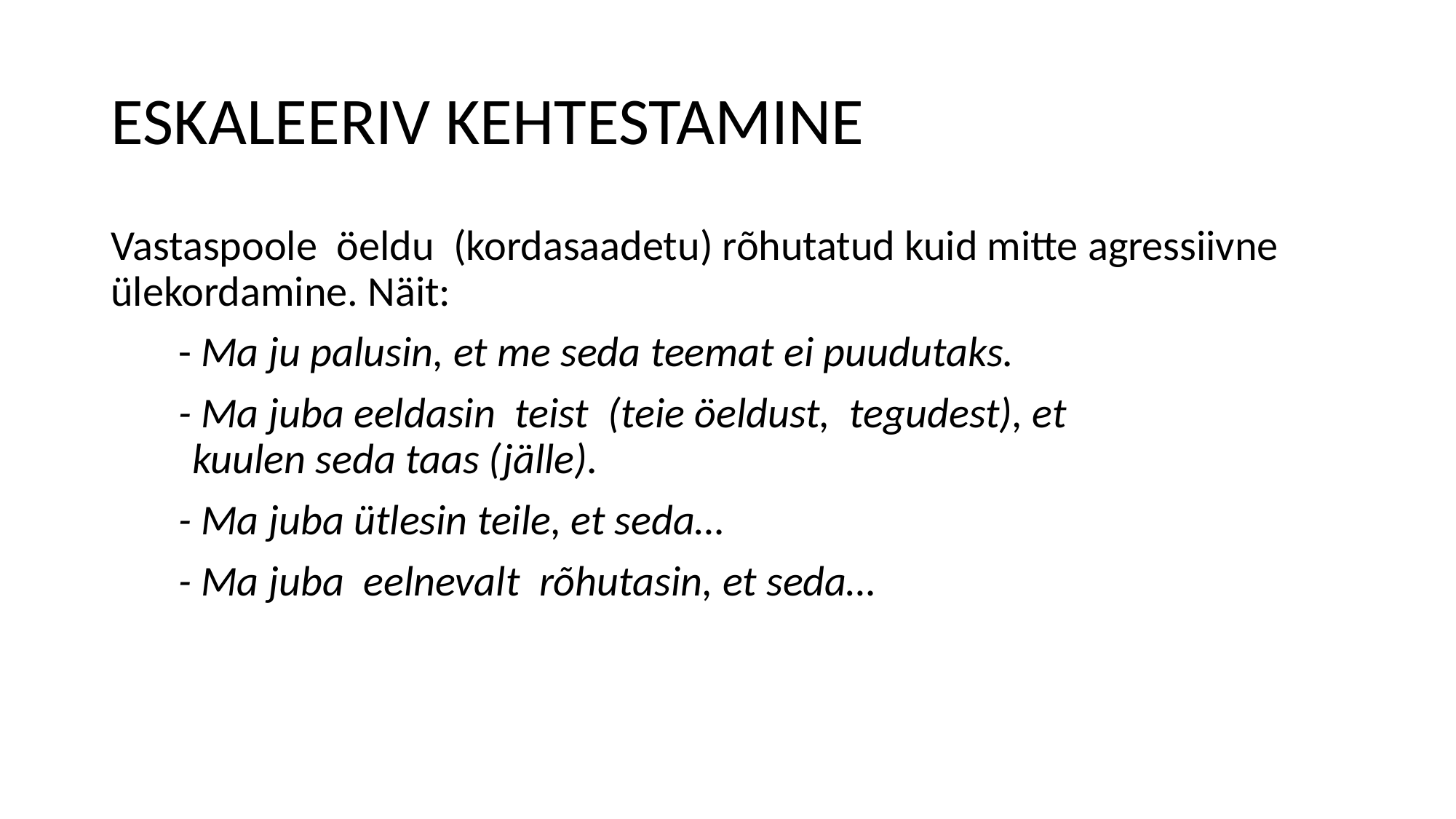

# ESKALEERIV KEHTESTAMINE
Vastaspoole  öeldu  (kordasaadetu) rõhutatud kuid mitte agressiivne ülekordamine. Näit:
       - Ma ju palusin, et me seda teemat ei puudutaks.
       - Ma juba eeldasin  teist  (teie öeldust,  tegudest), et 	       kuulen seda taas (jälle).
       - Ma juba ütlesin teile, et seda…
       - Ma juba  eelnevalt  rõhutasin, et seda…